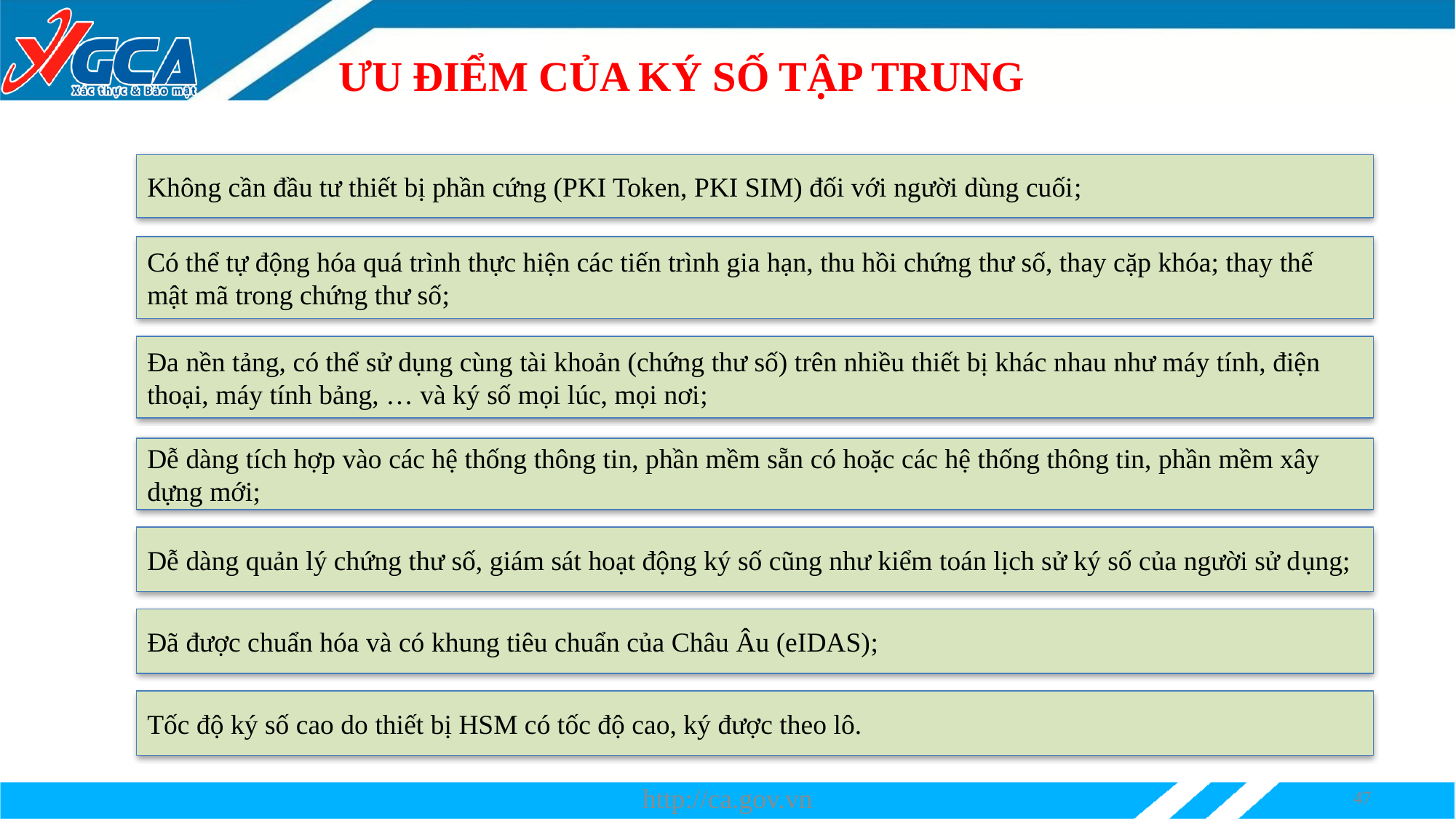

# ƯU ĐIỂM CỦA KÝ SỐ TẬP TRUNG
Không cần đầu tư thiết bị phần cứng (PKI Token, PKI SIM) đối với người dùng cuối;
Có thể tự động hóa quá trình thực hiện các tiến trình gia hạn, thu hồi chứng thư số, thay cặp khóa; thay thế mật mã trong chứng thư số;
Đa nền tảng, có thể sử dụng cùng tài khoản (chứng thư số) trên nhiều thiết bị khác nhau như máy tính, điện thoại, máy tính bảng, … và ký số mọi lúc, mọi nơi;
Dễ dàng tích hợp vào các hệ thống thông tin, phần mềm sẵn có hoặc các hệ thống thông tin, phần mềm xây dựng mới;
Dễ dàng quản lý chứng thư số, giám sát hoạt động ký số cũng như kiểm toán lịch sử ký số của người sử dụng;
Đã được chuẩn hóa và có khung tiêu chuẩn của Châu Âu (eIDAS);
Tốc độ ký số cao do thiết bị HSM có tốc độ cao, ký được theo lô.
http://ca.gov.vn
47